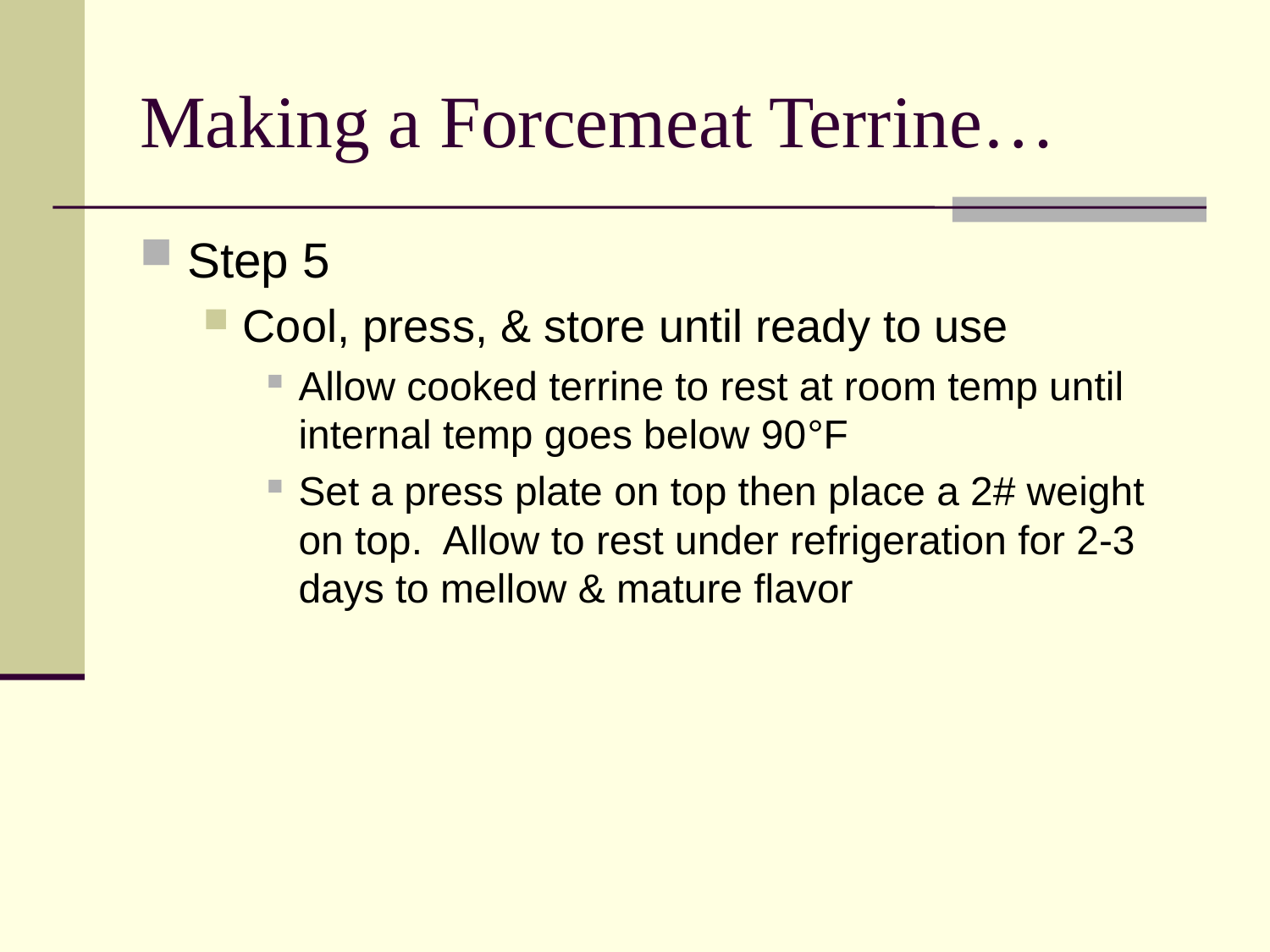

# Making a Forcemeat Terrine…
Step 5
Cool, press, & store until ready to use
Allow cooked terrine to rest at room temp until internal temp goes below 90°F
Set a press plate on top then place a 2# weight on top.  Allow to rest under refrigeration for 2-3 days to mellow & mature flavor